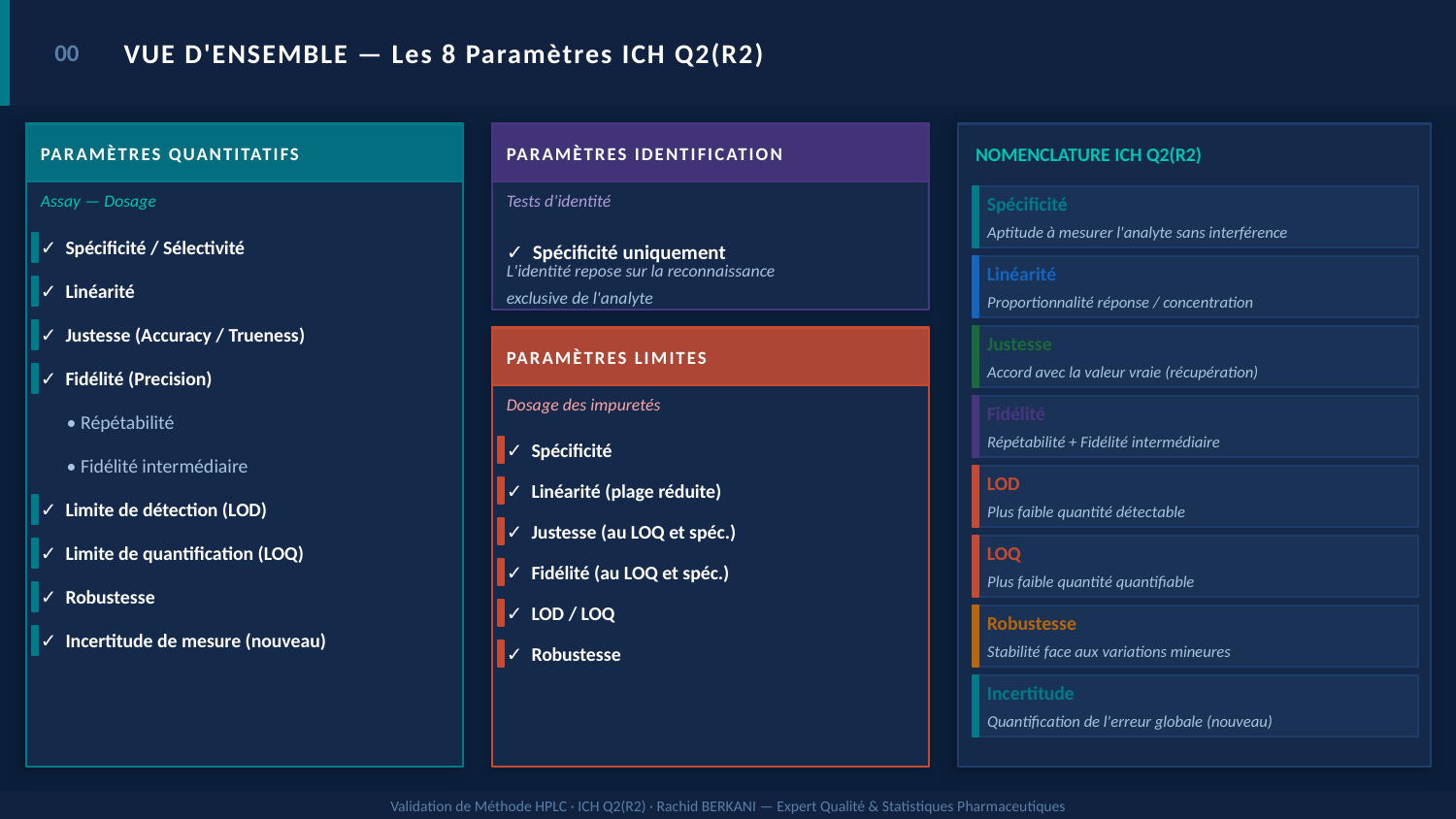

00
VUE D'ENSEMBLE — Les 8 Paramètres ICH Q2(R2)

PARAMÈTRES QUANTITATIFS

PARAMÈTRES IDENTIFICATION

NOMENCLATURE ICH Q2(R2)
Assay — Dosage
Tests d'identité

Spécificité
Aptitude à mesurer l'analyte sans interférence
✓  Spécificité uniquement
✓  Spécificité / Sélectivité

L'identité repose sur la reconnaissance
exclusive de l'analyte
Linéarité
✓  Linéarité

Proportionnalité réponse / concentration
✓  Justesse (Accuracy / Trueness)

PARAMÈTRES LIMITES
Justesse
✓  Fidélité (Precision)
Accord avec la valeur vraie (récupération)

Dosage des impuretés

Fidélité
      • Répétabilité
Répétabilité + Fidélité intermédiaire
✓  Spécificité

      • Fidélité intermédiaire

LOD
✓  Linéarité (plage réduite)

✓  Limite de détection (LOD)

Plus faible quantité détectable
✓  Justesse (au LOQ et spéc.)

✓  Limite de quantification (LOQ)

LOQ
✓  Fidélité (au LOQ et spéc.)

Plus faible quantité quantifiable
✓  Robustesse

✓  LOD / LOQ

Robustesse
✓  Incertitude de mesure (nouveau)

✓  Robustesse
Stabilité face aux variations mineures

Incertitude
Quantification de l'erreur globale (nouveau)

Validation de Méthode HPLC · ICH Q2(R2) · Rachid BERKANI — Expert Qualité & Statistiques Pharmaceutiques